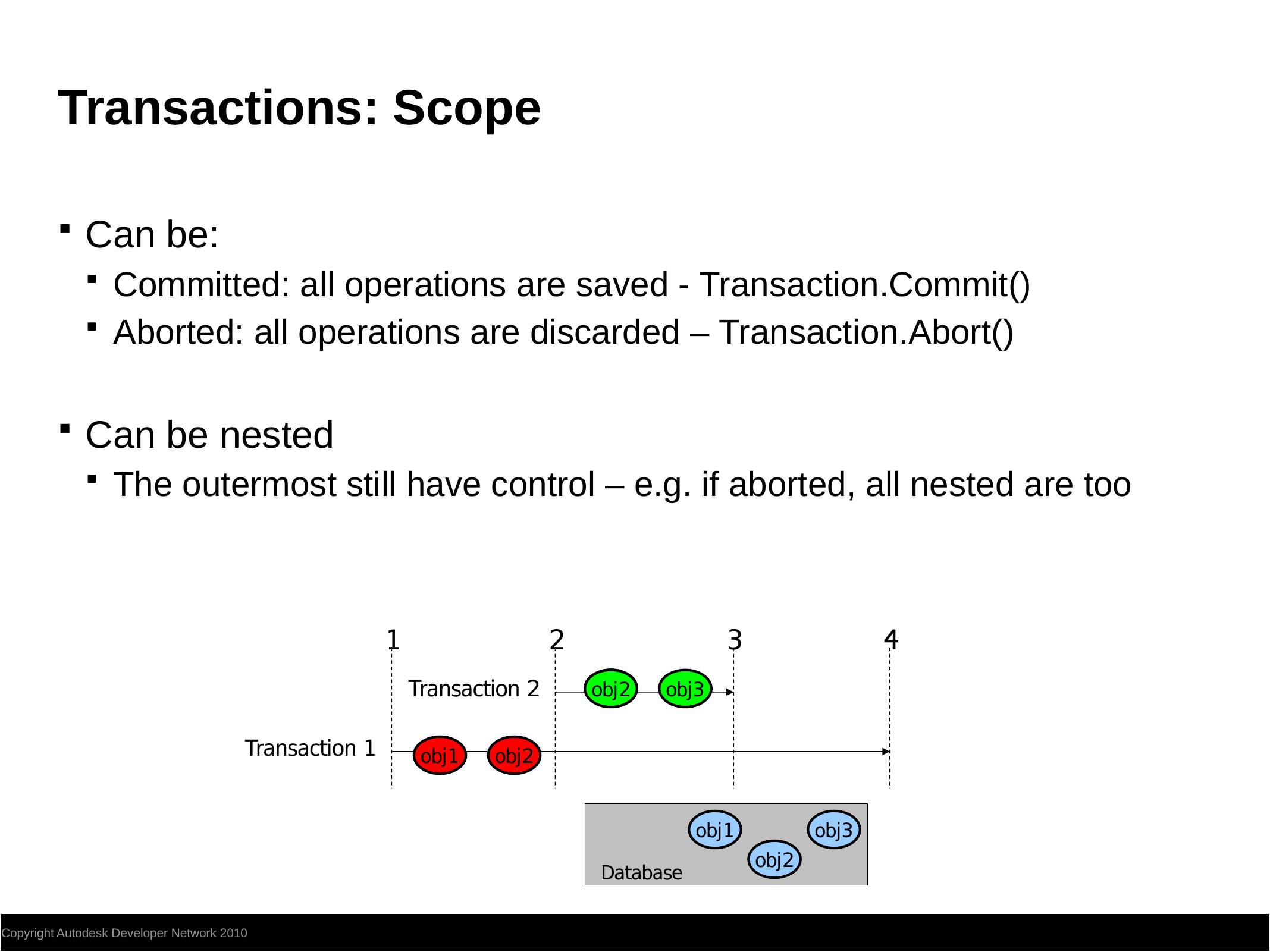

# Transactions: Scope
Can be:
Committed: all operations are saved - Transaction.Commit()
Aborted: all operations are discarded – Transaction.Abort()

Can be nested
The outermost still have control – e.g. if aborted, all nested are too
1

Transaction 1
obj1
obj2

2

Transaction 2
obj2
obj3

3

4

obj2
obj3
obj1
obj2

obj1
obj1
obj2
obj1
obj3
obj2
obj3
obj2
obj3
obj2
Database